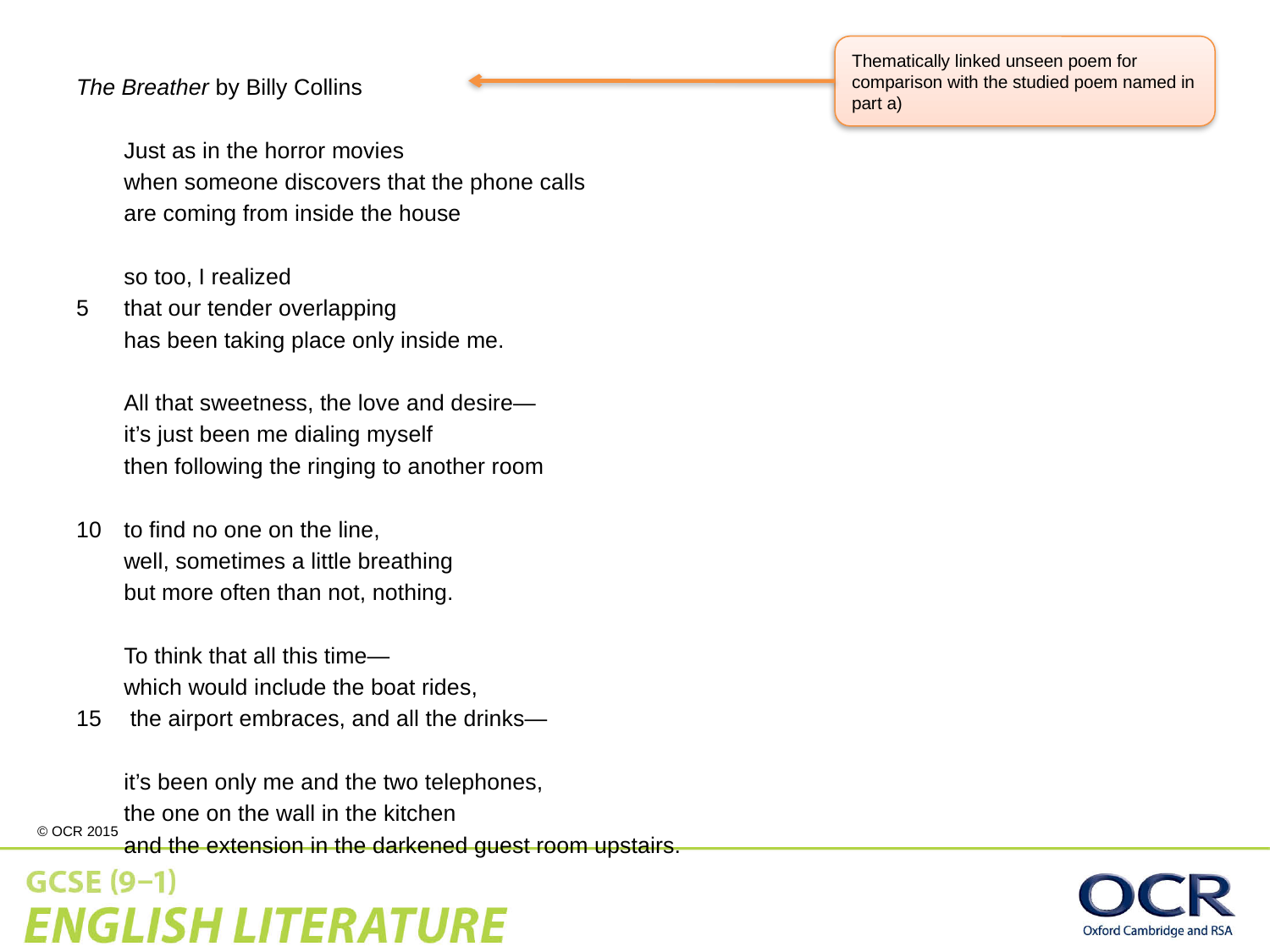

Thematically linked unseen poem for comparison with the studied poem named in part a)
The Breather by Billy Collins

	Just as in the horror movies
	when someone discovers that the phone calls
	are coming from inside the house

	so too, I realized
5	that our tender overlapping
	has been taking place only inside me.

	All that sweetness, the love and desire—
	it’s just been me dialing myself
	then following the ringing to another room

10	to find no one on the line,
	well, sometimes a little breathing
	but more often than not, nothing.

	To think that all this time—
	which would include the boat rides,
15	 the airport embraces, and all the drinks—

	it’s been only me and the two telephones,
	the one on the wall in the kitchen
	and the extension in the darkened guest room upstairs.